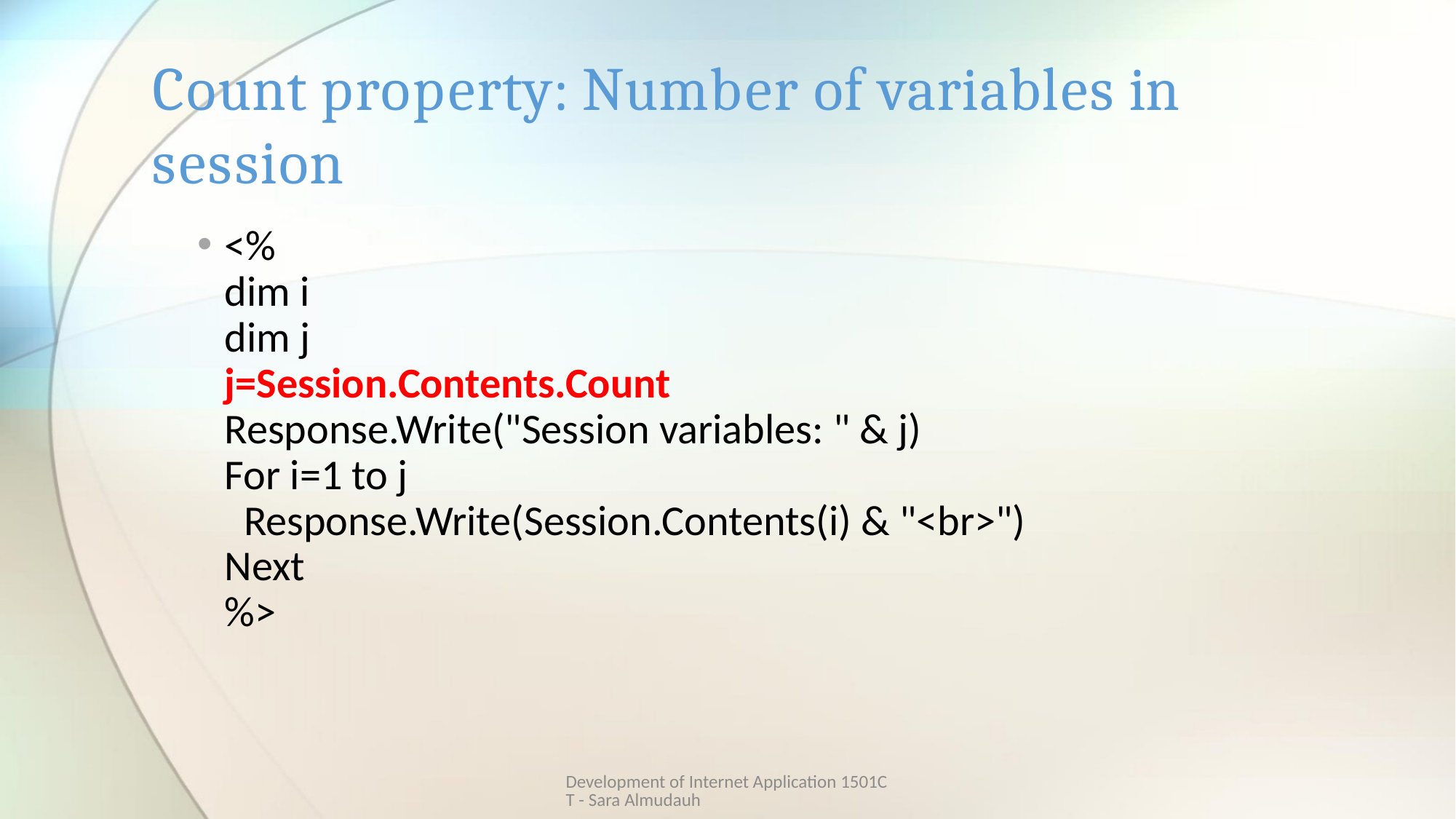

# Count property: Number of variables in session
<%
dim i
dim j
j=Session.Contents.Count
Response.Write("Session variables: " & j)
For i=1 to j
  Response.Write(Session.Contents(i) & "<br>")
Next
%>
Development of Internet Application 1501CT - Sara Almudauh